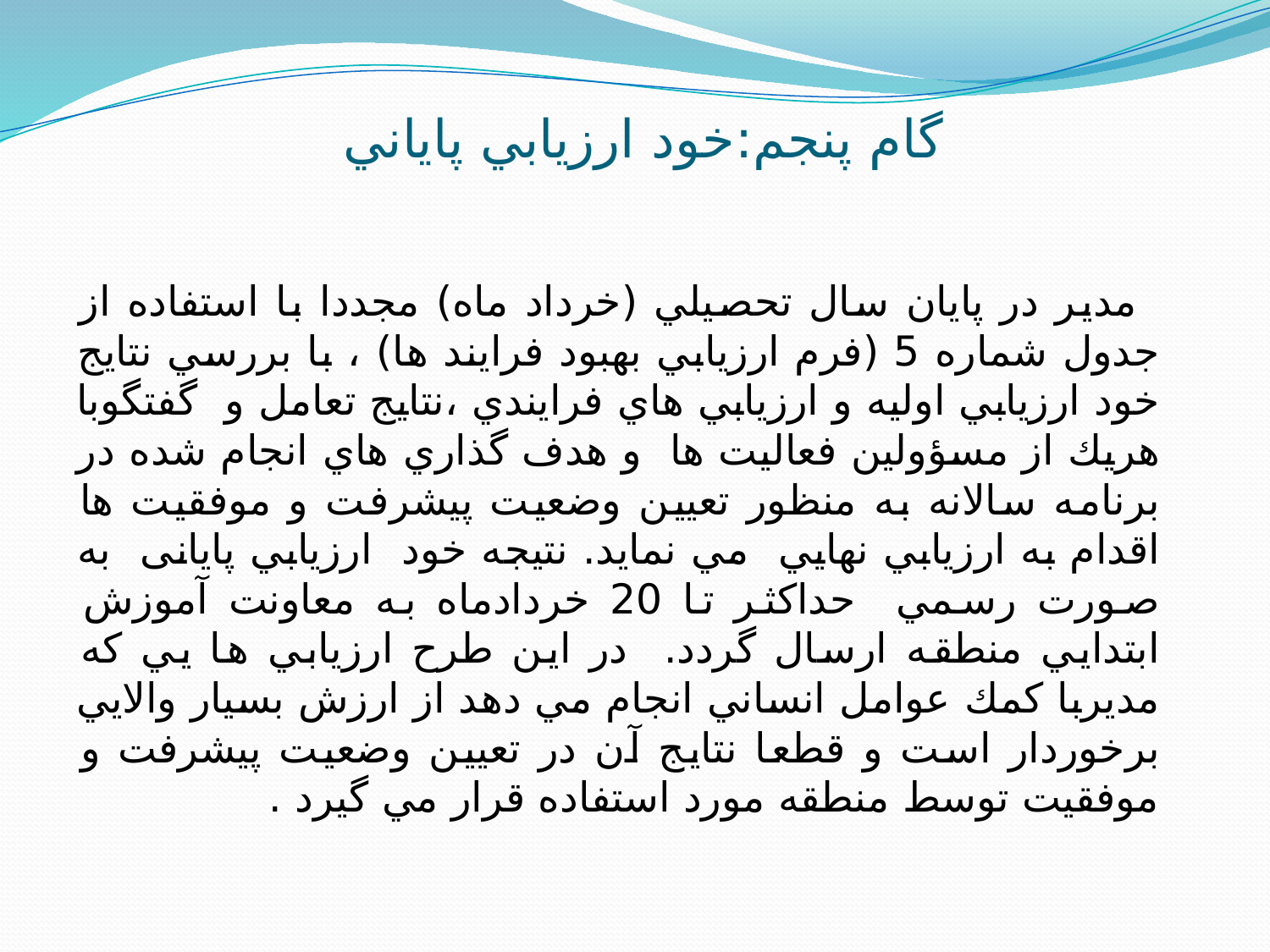

# گام پنجم:خود ارزيابي پاياني
    مدير در پايان سال تحصيلي (خرداد ماه) مجددا با استفاده از جدول شماره 5 (فرم ارزيابي بهبود فرايند ها) ، با بررسي نتايج خود ارزيابي اوليه و ارزيابي هاي فرايندي ،نتايج تعامل و  گفتگوبا هريك از مسؤولين فعاليت ها  و هدف گذاري هاي انجام شده در برنامه سالانه به منظور تعيين وضعيت پيشرفت و موفقيت ها اقدام به ارزيابي نهايي  مي نمايد. نتیجه خود  ارزيابي پایانی  به صورت رسمي  حداكثر تا 20 خردادماه به معاونت آموزش ابتدايي منطقه ارسال گردد.  در اين طرح ارزيابي ها يي كه مديربا كمك عوامل انساني انجام مي دهد از ارزش بسيار والايي برخوردار است و قطعا نتايج آن در تعيين وضعيت پيشرفت و موفقيت توسط منطقه مورد استفاده قرار مي گيرد .